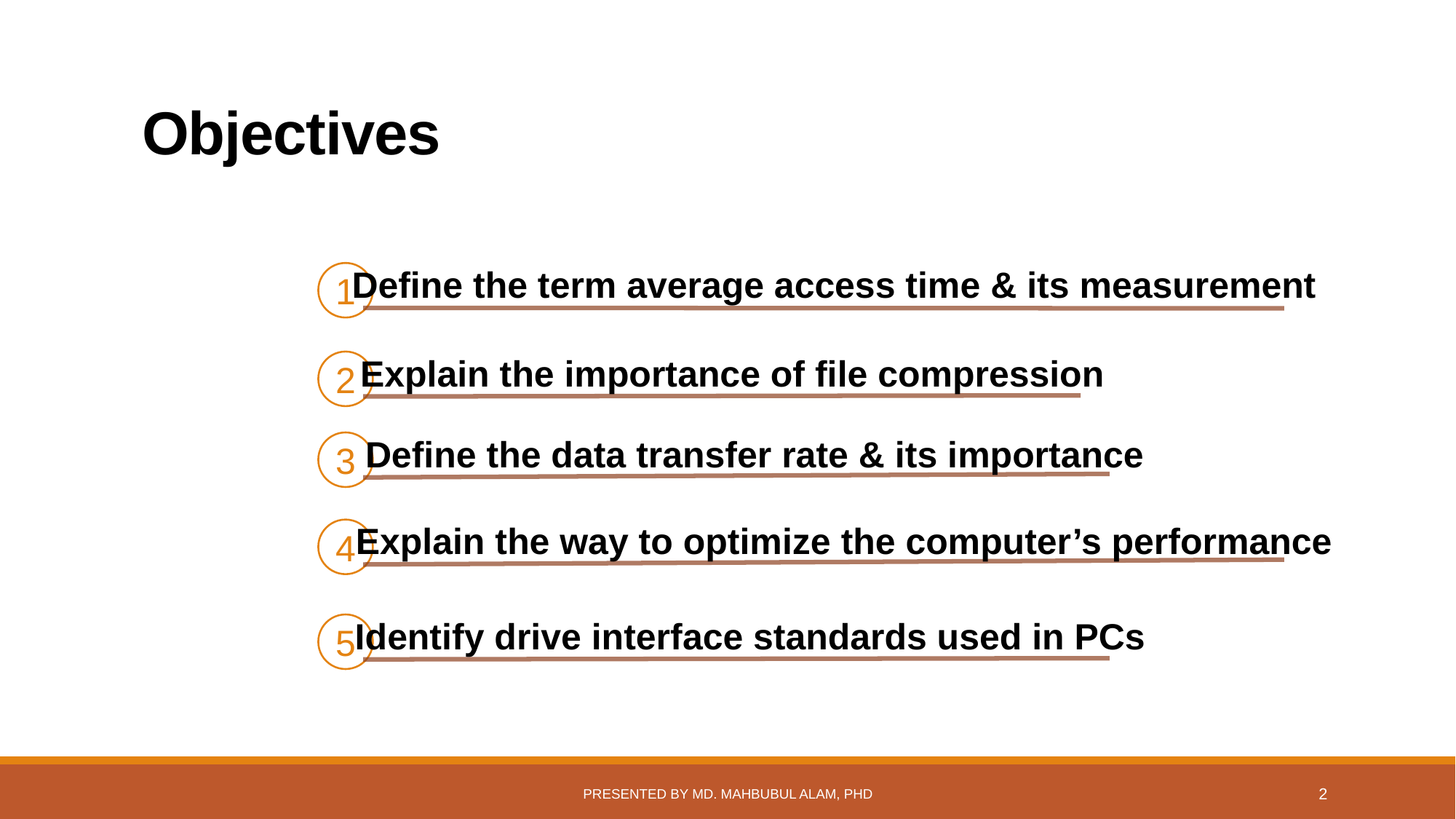

# Objectives
Define the term average access time & its measurement
1
Explain the importance of file compression
2
Define the data transfer rate & its importance
3
Explain the way to optimize the computer’s performance
4
Identify drive interface standards used in PCs
5
Presented by Md. Mahbubul Alam, PhD
2